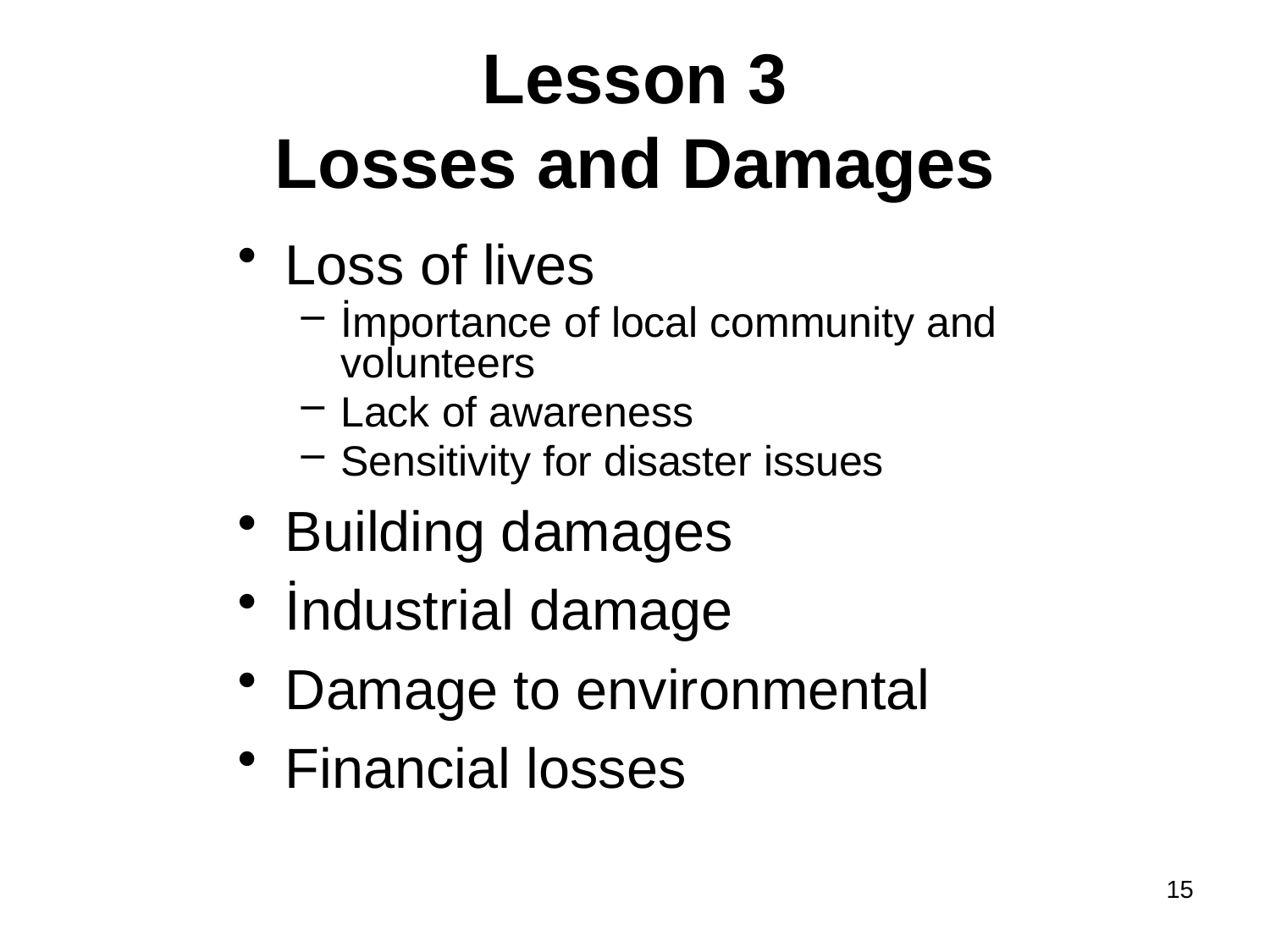

# Lesson 3 Losses and Damages
Loss of lives
İmportance of local community and volunteers
Lack of awareness
Sensitivity for disaster issues
Building damages
İndustrial damage
Damage to environmental
Financial losses

15